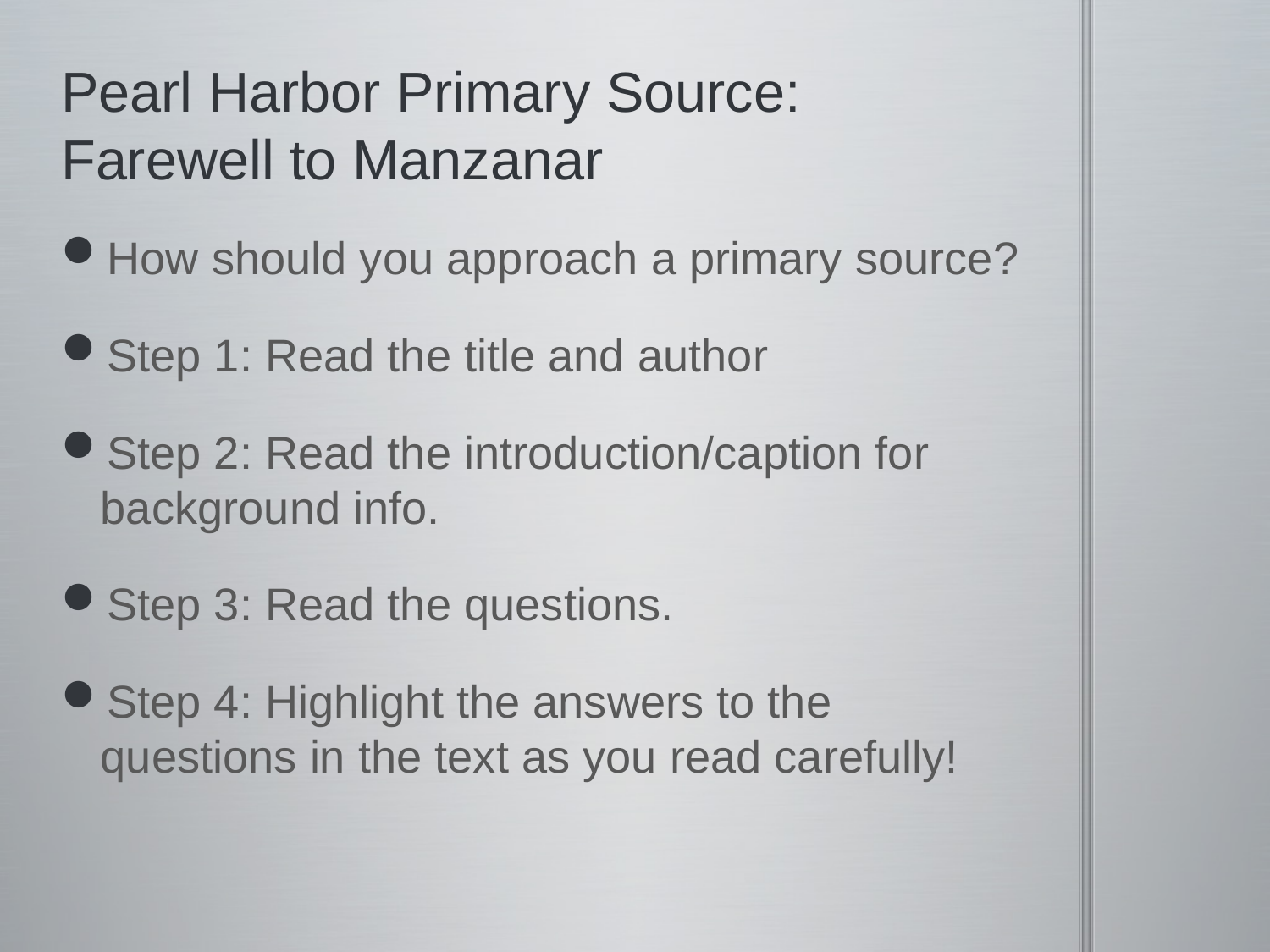

# Pearl Harbor Primary Source: Farewell to Manzanar
How should you approach a primary source?
Step 1: Read the title and author
Step 2: Read the introduction/caption for background info.
Step 3: Read the questions.
Step 4: Highlight the answers to the questions in the text as you read carefully!